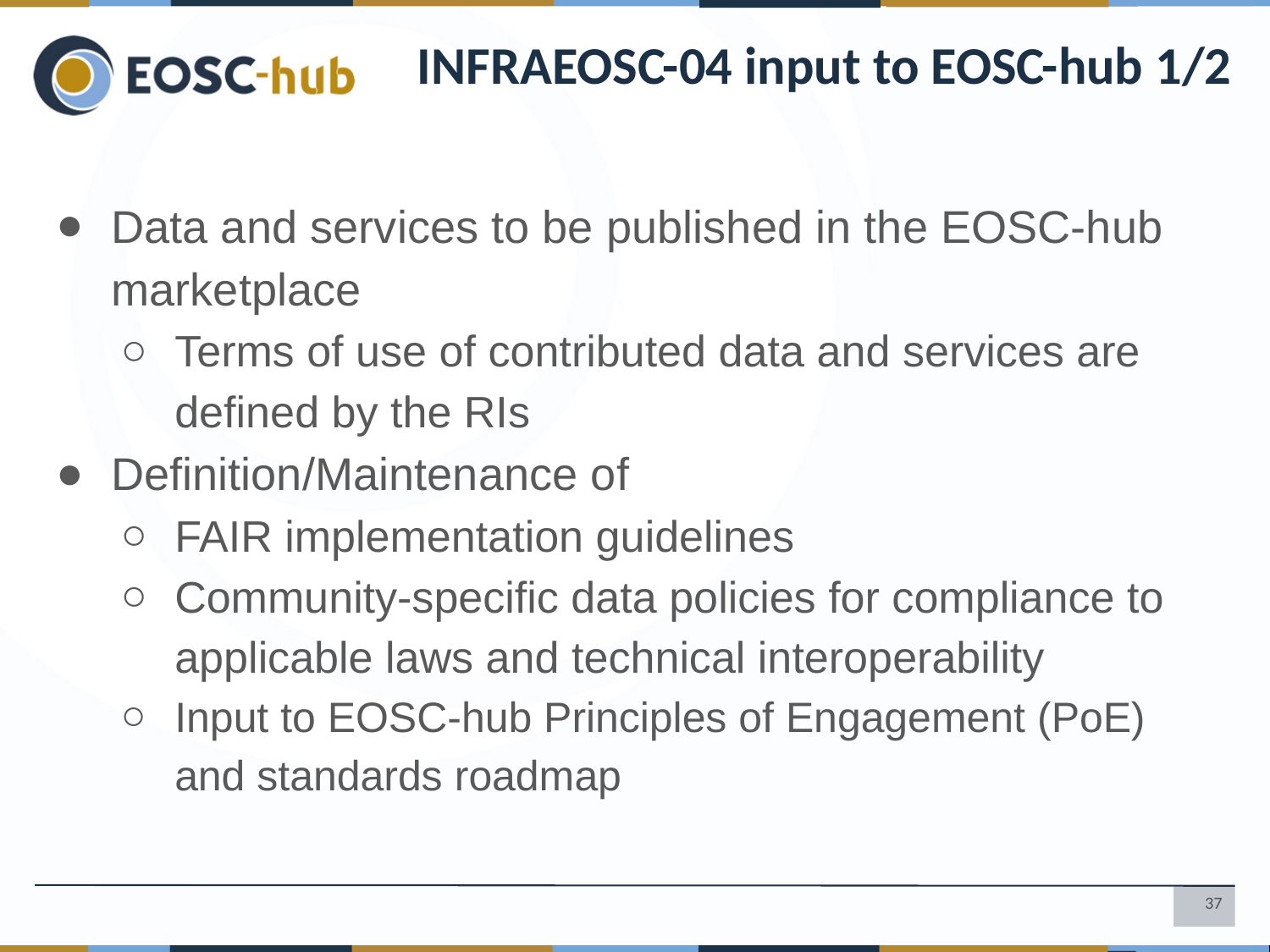

# INFRAEOSC-04 input to EOSC-hub 1/2
Data and services to be published in the EOSC-hub marketplace
Terms of use of contributed data and services are defined by the RIs
Definition/Maintenance of
FAIR implementation guidelines
Community-specific data policies for compliance to applicable laws and technical interoperability
Input to EOSC-hub Principles of Engagement (PoE) and standards roadmap

37